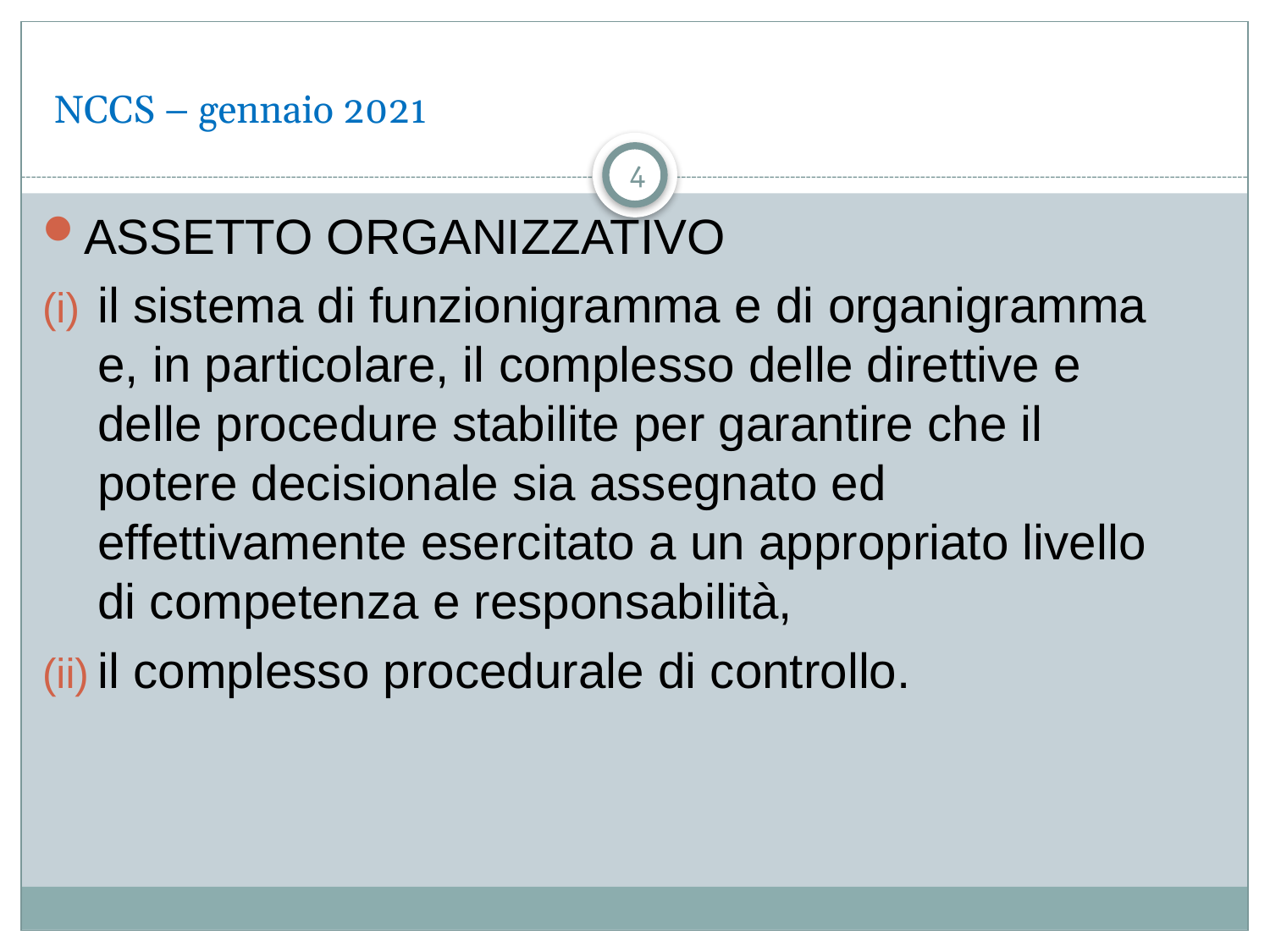

# NCCS – gennaio 2021
4
ASSETTO ORGANIZZATIVO
il sistema di funzionigramma e di organigramma e, in particolare, il complesso delle direttive e delle procedure stabilite per garantire che il potere decisionale sia assegnato ed  effettivamente esercitato a un appropriato livello di competenza e responsabilità,
il complesso procedurale di controllo.